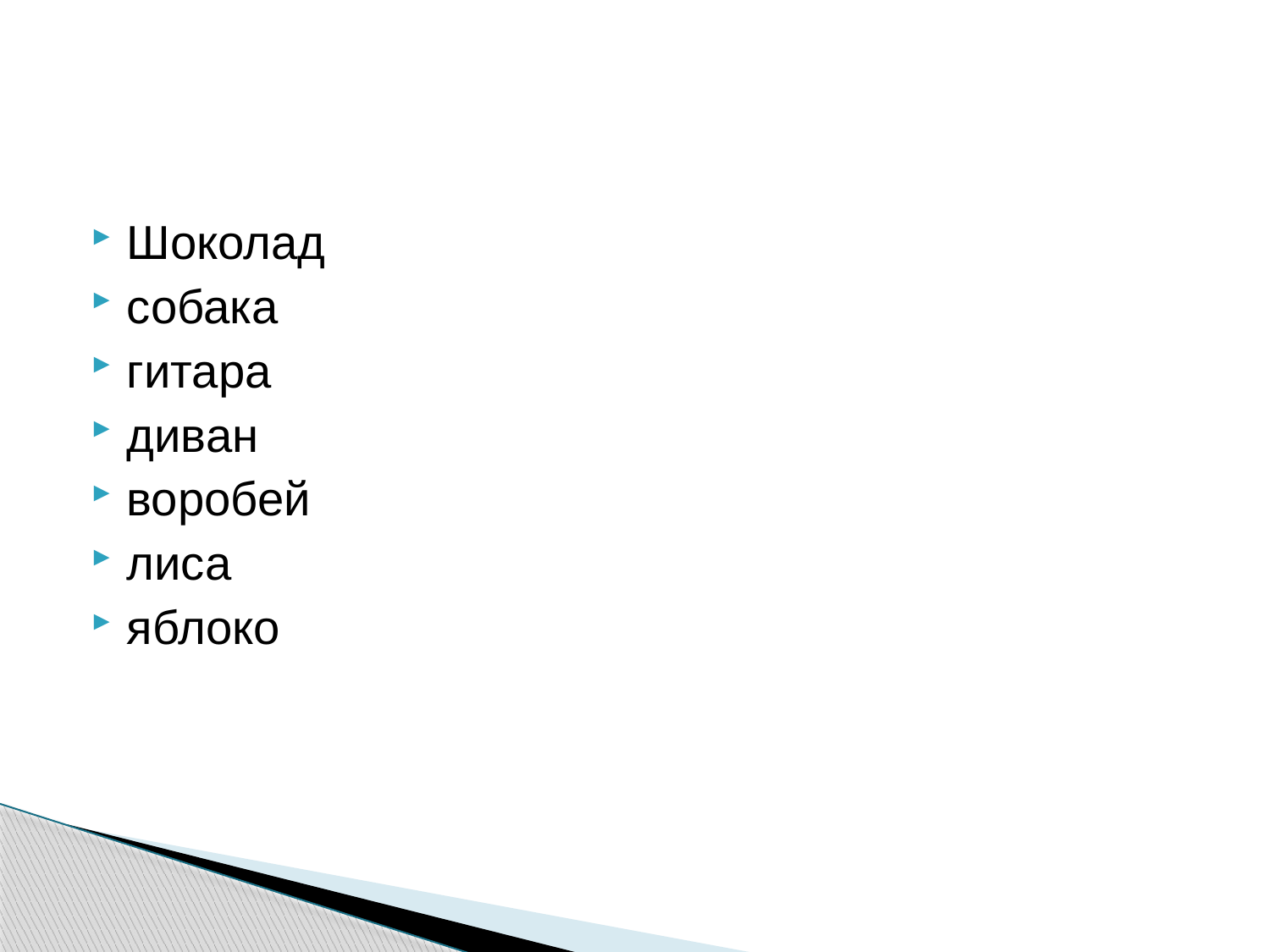

#
Шоколад
собака
гитара
диван
воробей
лиса
яблоко